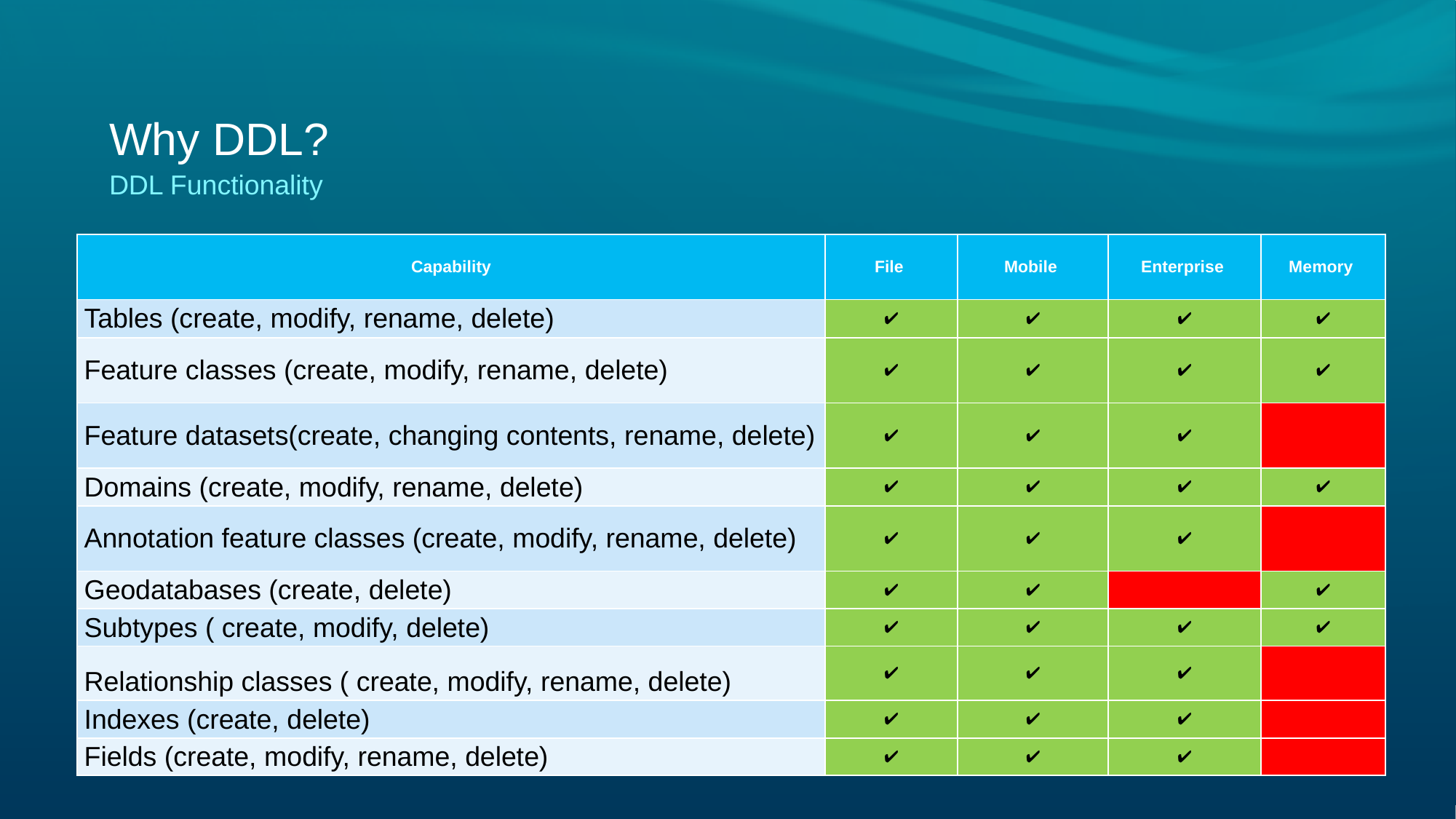

# Why DDL?
DDL Functionality

| Capability​ | File ​ | Mobile ​ | Enterprise ​ | Memory ​ |
| --- | --- | --- | --- | --- |
| Tables (create, modify, rename, delete)​ | ✔​ | ✔​ | ✔​ | ✔​ |
| Feature classes (create, modify, rename, delete)​ | ✔​ | ✔​ | ✔​ | ✔​ |
| Feature datasets(create, changing contents, rename, delete)​ | ✔​ | ✔​ | ✔​ | ​ |
| Domains (create, modify, rename, delete)​ | ✔​ | ✔​ | ✔​ | ✔​ |
| Annotation feature classes (create, modify, rename, delete)​ | ✔​ | ✔​ | ✔​ | ​ |
| Geodatabases (create, delete)​ | ✔​ | ✔​ | ​ | ✔​ |
| Subtypes ( create, modify, delete)​ | ✔​ | ✔​ | ✔​ | ✔​ |
| Relationship classes ( create, modify, rename, delete)​ | ✔​ | ✔​ | ✔​ | ​ |
| Indexes (create, delete)​ | ✔​ | ✔​ | ✔​ | ​ |
| Fields (create, modify, rename, delete)​ | ✔​ | ✔​ | ✔​ | ​ |